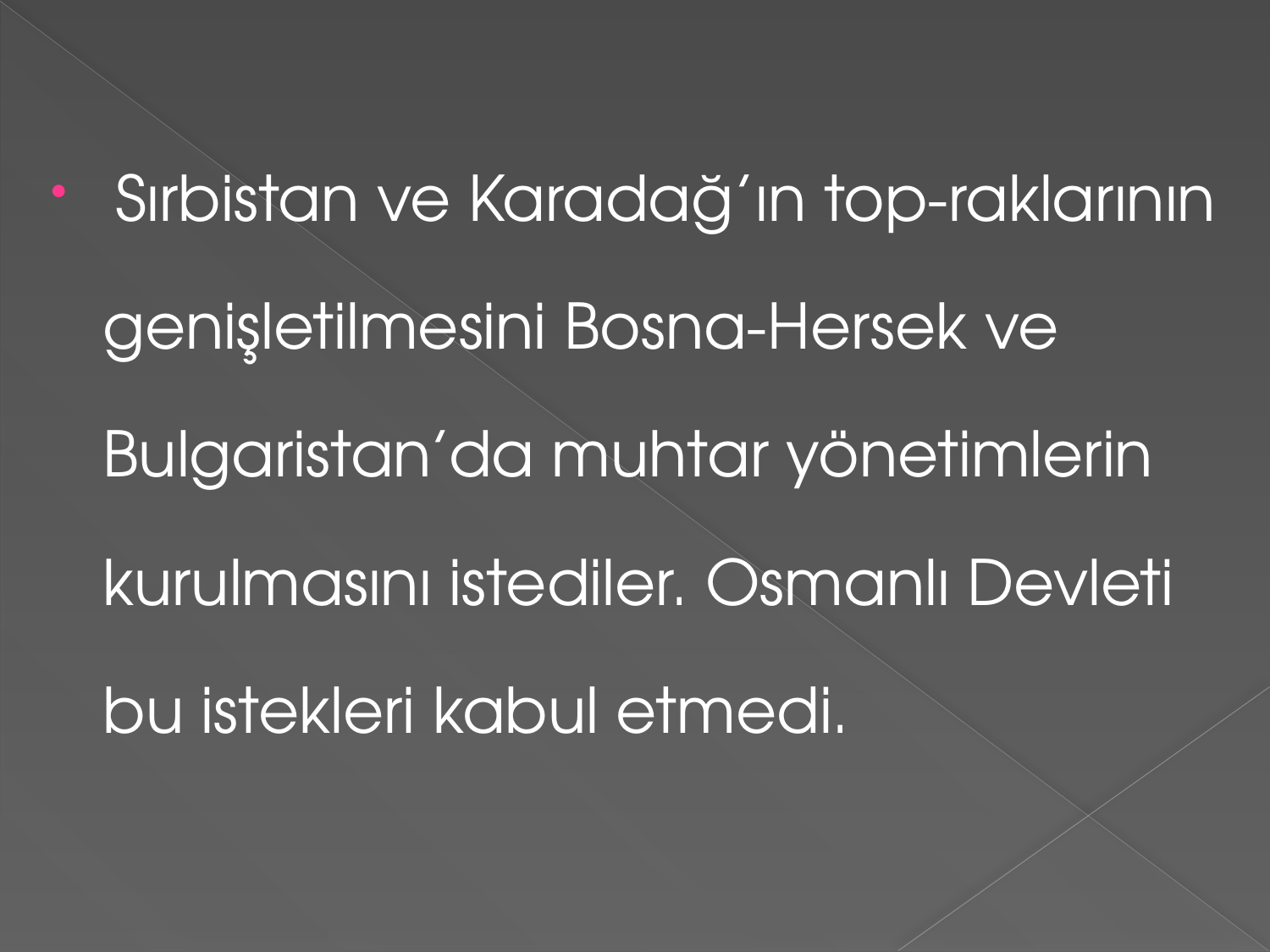

Sırbistan ve Karadağ’ın top-raklarının genişletilmesini Bosna-Hersek ve Bulgaristan’da muhtar yönetimlerin kurulmasını istediler. Osmanlı Devleti bu istekleri kabul etmedi.